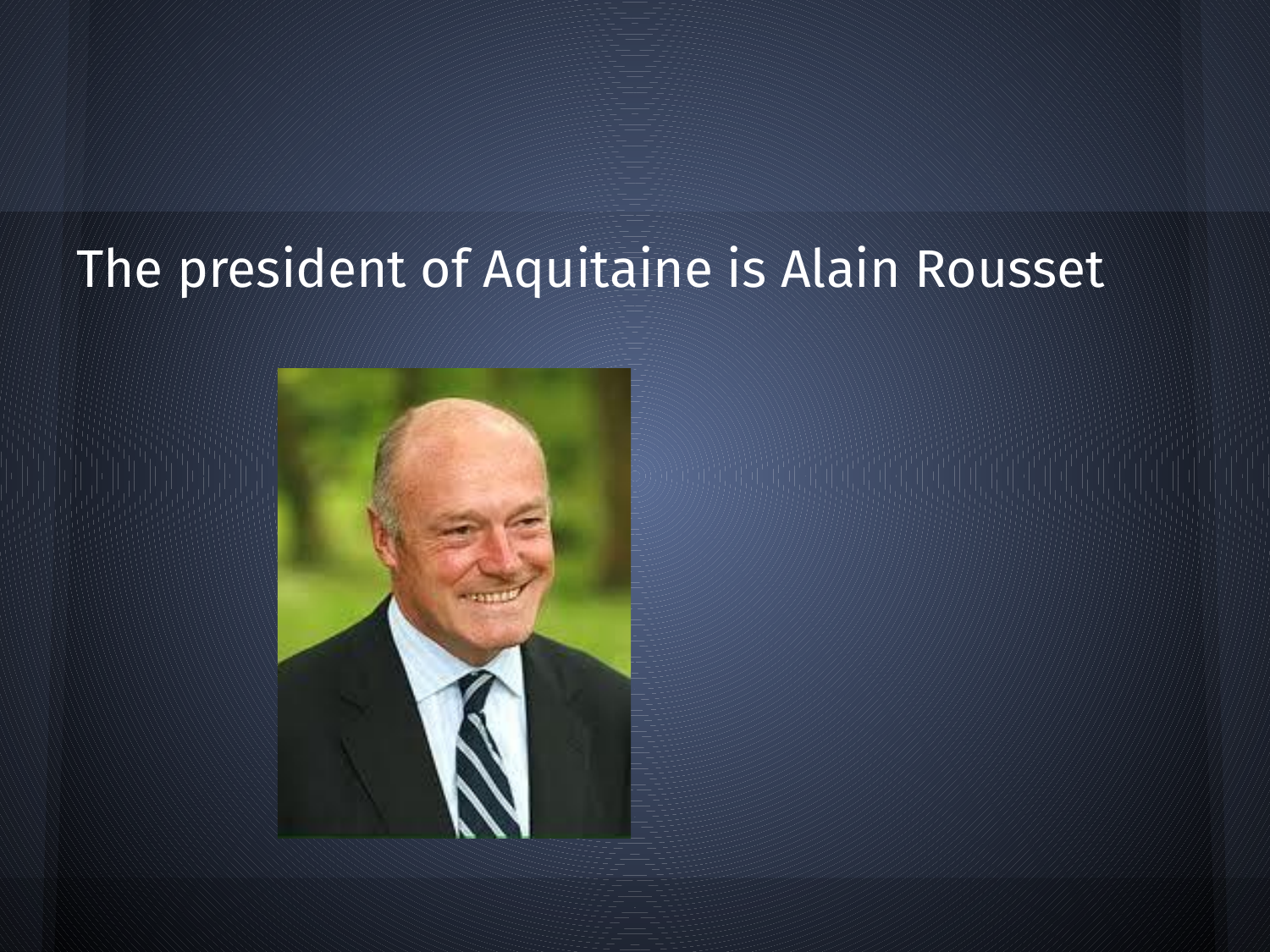

#
The president of Aquitaine is Alain Rousset